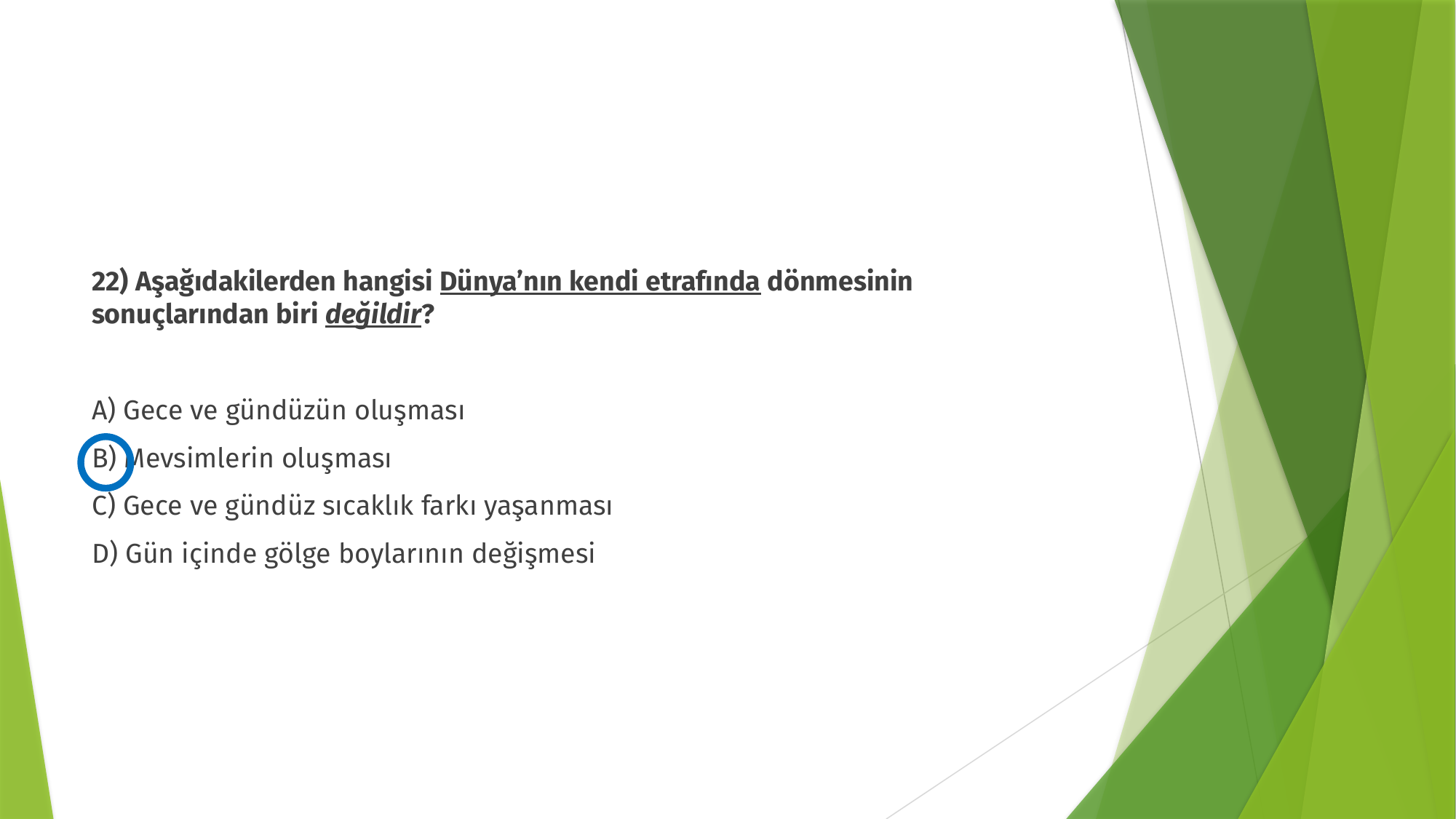

#
22) Aşağıdakilerden hangisi Dünya’nın kendi etrafında dönmesinin sonuçlarından biri değildir?

A) Gece ve gündüzün oluşması
B) Mevsimlerin oluşması
C) Gece ve gündüz sıcaklık farkı yaşanması
D) Gün içinde gölge boylarının değişmesi